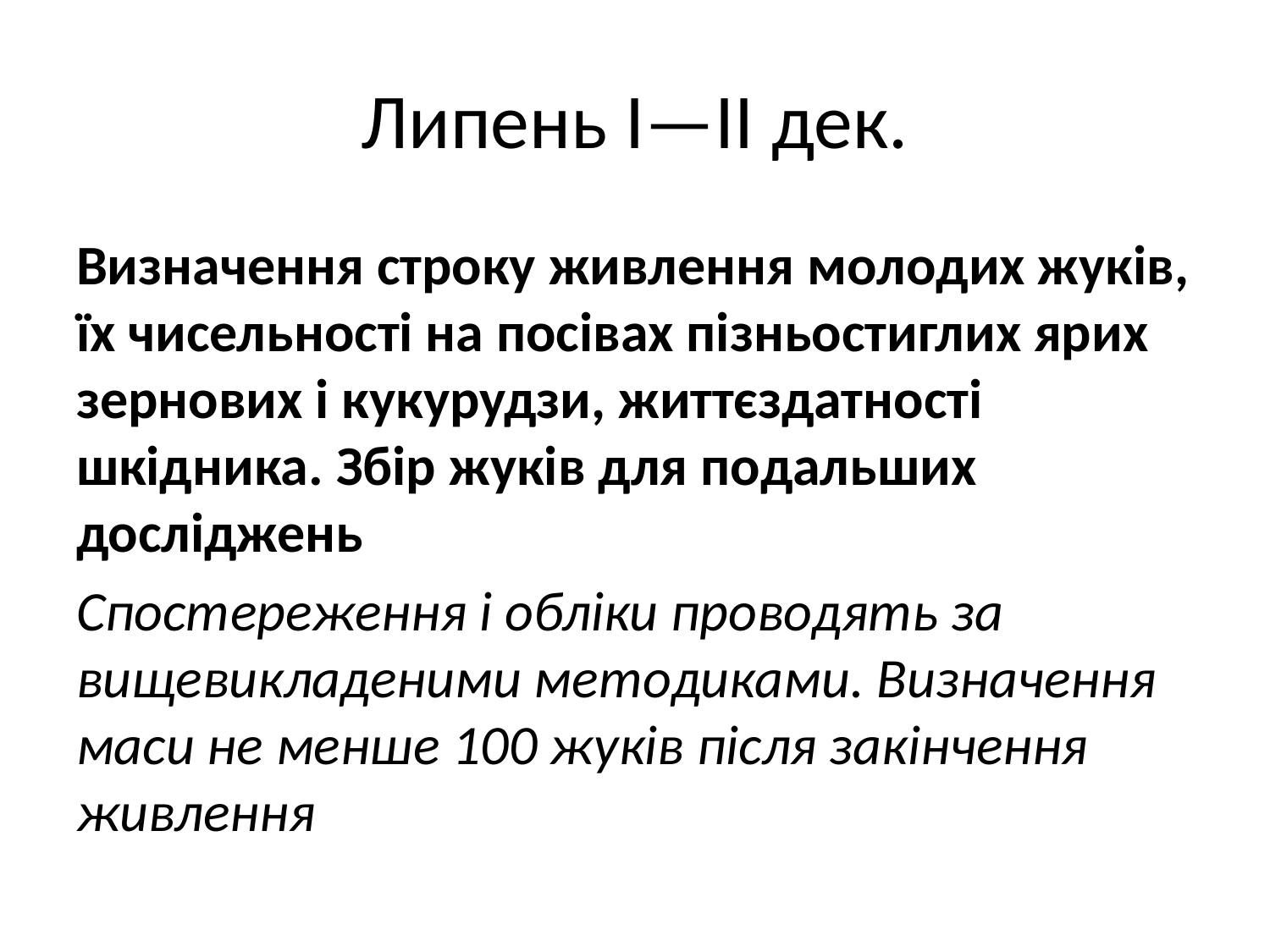

# Липень І—II дек.
Визначення строку живлення молодих жуків, їх чисельності на посівах пізньостиглих ярих зернових і кукурудзи, життєздатності шкідника. Збір жуків для подальших досліджень
Спостереження і обліки проводять за вищевикладеними методиками. Визначення маси не менше 100 жуків після закінчення живлення